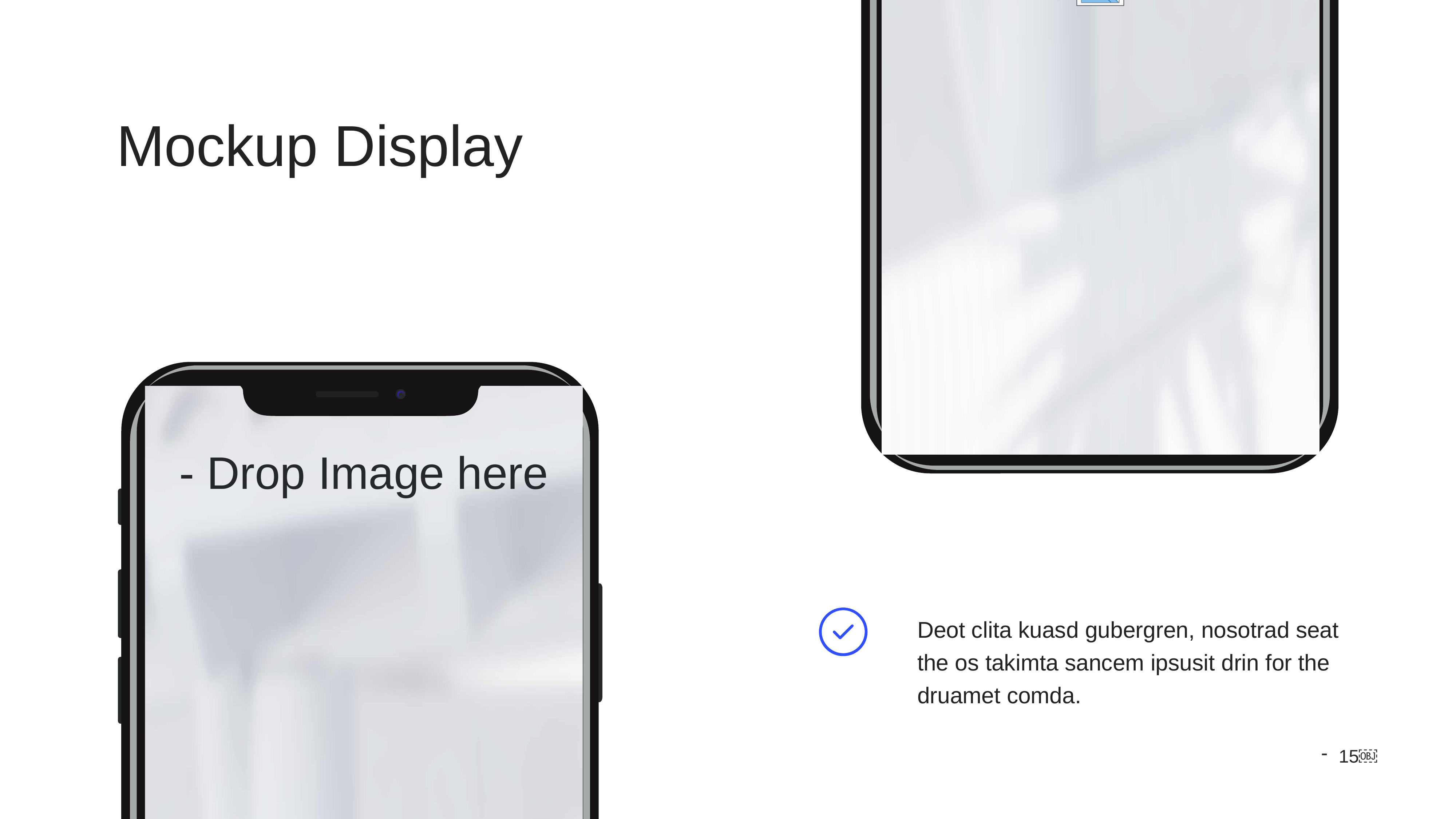

Mockup Display

Deot clita kuasd gubergren, nosotrad seat the os takimta sancem ipsusit drin for the druamet comda.